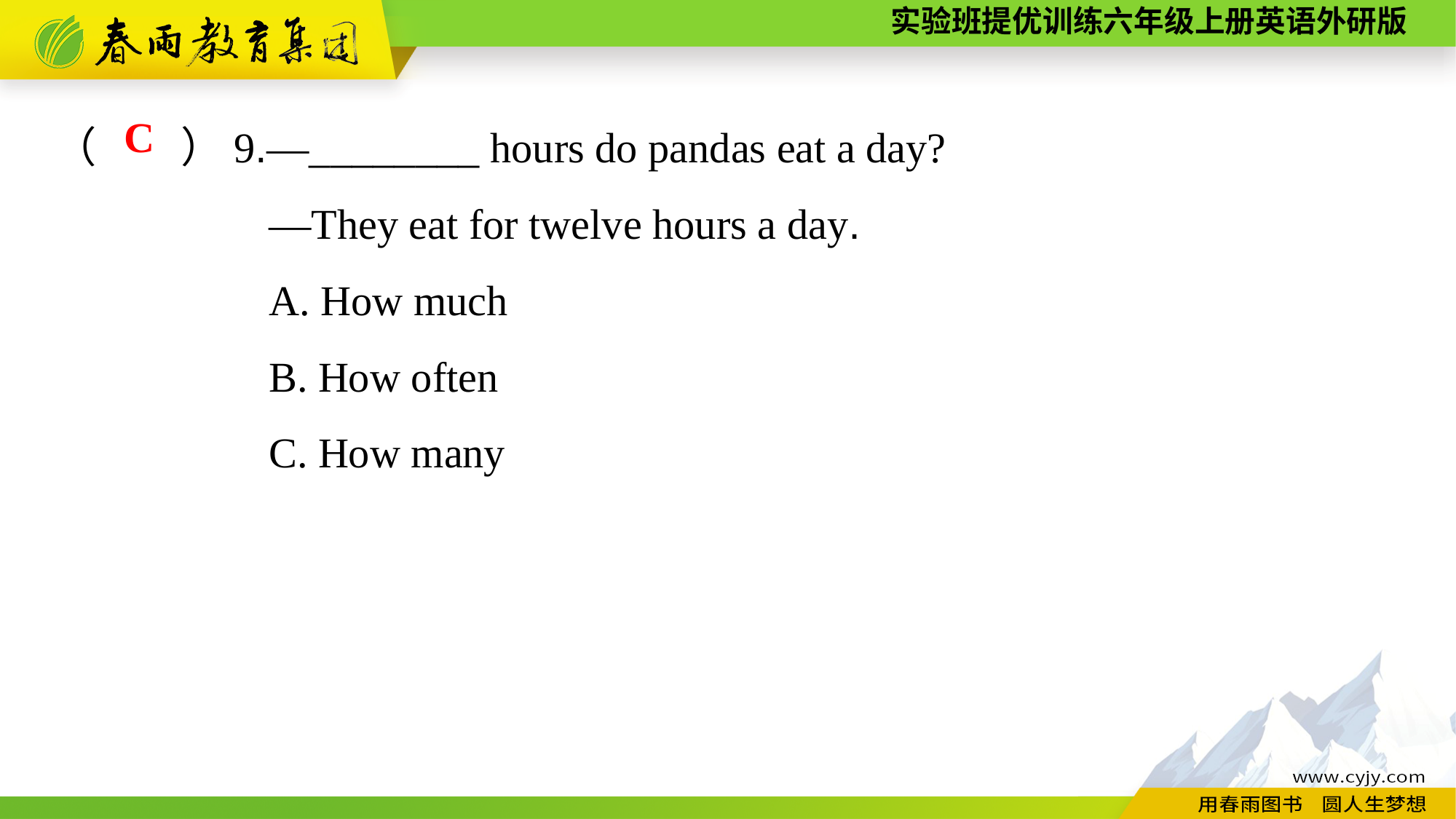

（　　）9.—________ hours do pandas eat a day?
—They eat for twelve hours a day.
A. How much
B. How often
C. How many
C